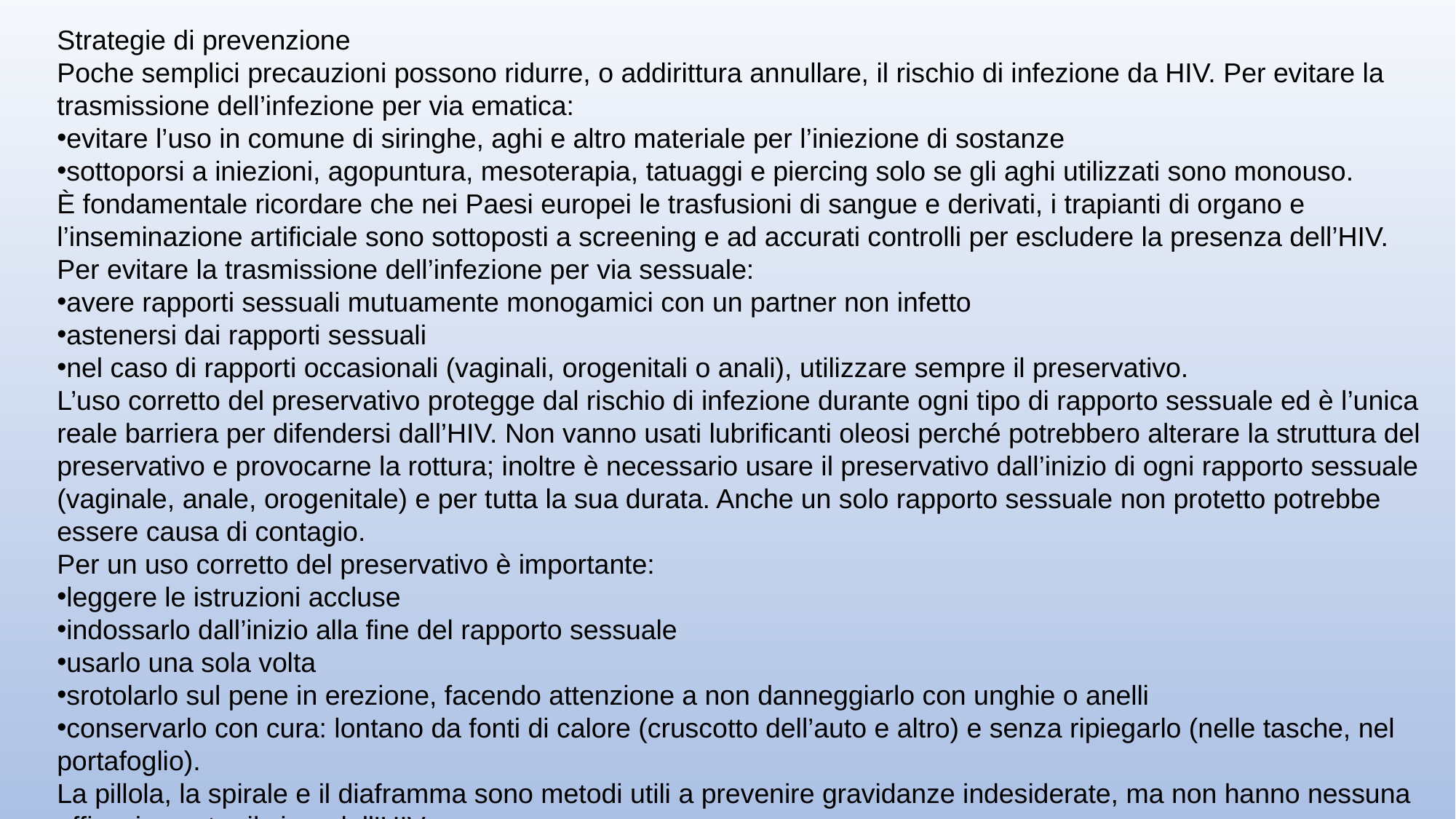

Strategie di prevenzione
Poche semplici precauzioni possono ridurre, o addirittura annullare, il rischio di infezione da HIV. Per evitare la trasmissione dell’infezione per via ematica:
evitare l’uso in comune di siringhe, aghi e altro materiale per l’iniezione di sostanze
sottoporsi a iniezioni, agopuntura, mesoterapia, tatuaggi e piercing solo se gli aghi utilizzati sono monouso.
È fondamentale ricordare che nei Paesi europei le trasfusioni di sangue e derivati, i trapianti di organo e l’inseminazione artificiale sono sottoposti a screening e ad accurati controlli per escludere la presenza dell’HIV.
Per evitare la trasmissione dell’infezione per via sessuale:
avere rapporti sessuali mutuamente monogamici con un partner non infetto
astenersi dai rapporti sessuali
nel caso di rapporti occasionali (vaginali, orogenitali o anali), utilizzare sempre il preservativo.
L’uso corretto del preservativo protegge dal rischio di infezione durante ogni tipo di rapporto sessuale ed è l’unica reale barriera per difendersi dall’HIV. Non vanno usati lubrificanti oleosi perché potrebbero alterare la struttura del preservativo e provocarne la rottura; inoltre è necessario usare il preservativo dall’inizio di ogni rapporto sessuale (vaginale, anale, orogenitale) e per tutta la sua durata. Anche un solo rapporto sessuale non protetto potrebbe essere causa di contagio.
Per un uso corretto del preservativo è importante:
leggere le istruzioni accluse
indossarlo dall’inizio alla fine del rapporto sessuale
usarlo una sola volta
srotolarlo sul pene in erezione, facendo attenzione a non danneggiarlo con unghie o anelli
conservarlo con cura: lontano da fonti di calore (cruscotto dell’auto e altro) e senza ripiegarlo (nelle tasche, nel portafoglio).
La pillola, la spirale e il diaframma sono metodi utili a prevenire gravidanze indesiderate, ma non hanno nessuna efficacia contro il virus dell’HIV.